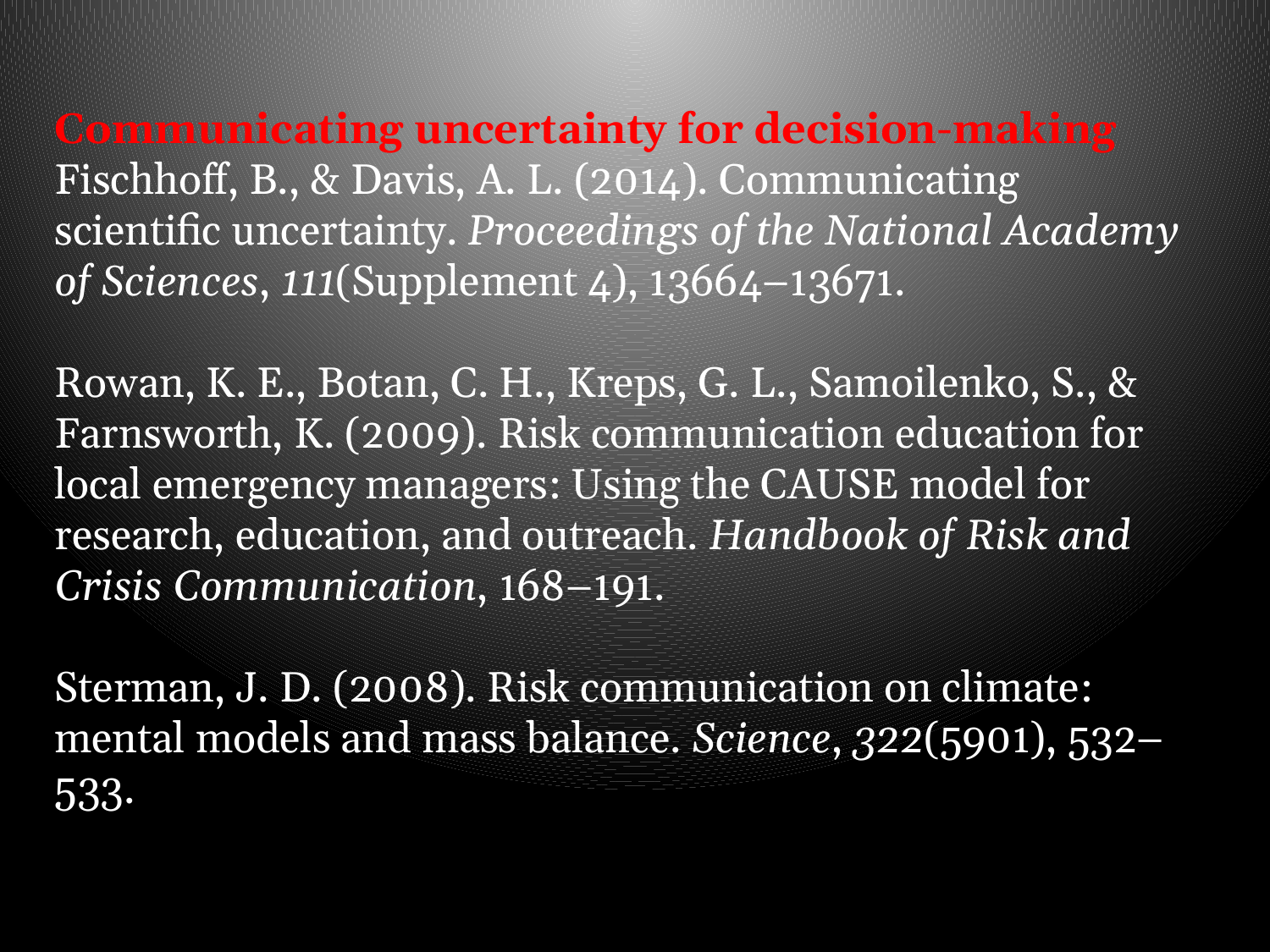

Communicating uncertainty for decision-making
Fischhoff, B., & Davis, A. L. (2014). Communicating scientific uncertainty. Proceedings of the National Academy of Sciences, 111(Supplement 4), 13664–13671.
Rowan, K. E., Botan, C. H., Kreps, G. L., Samoilenko, S., & Farnsworth, K. (2009). Risk communication education for local emergency managers: Using the CAUSE model for research, education, and outreach. Handbook of Risk and Crisis Communication, 168–191.

Sterman, J. D. (2008). Risk communication on climate: mental models and mass balance. Science, 322(5901), 532–533.